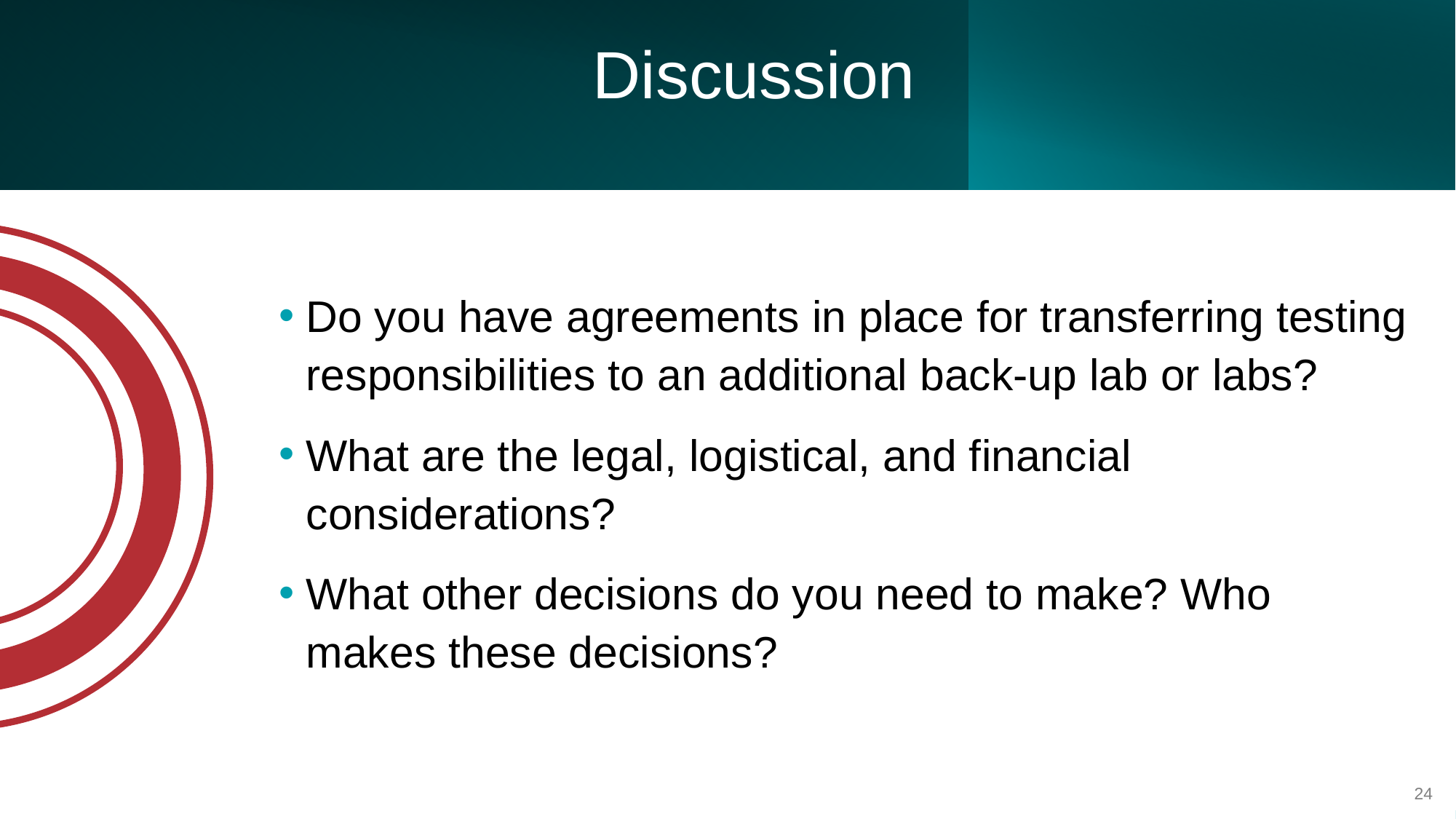

# Discussion

Do you have agreements in place for transferring testing responsibilities to an additional back-up lab or labs?
What are the legal, logistical, and financial considerations?
What other decisions do you need to make? Who makes these decisions?
24